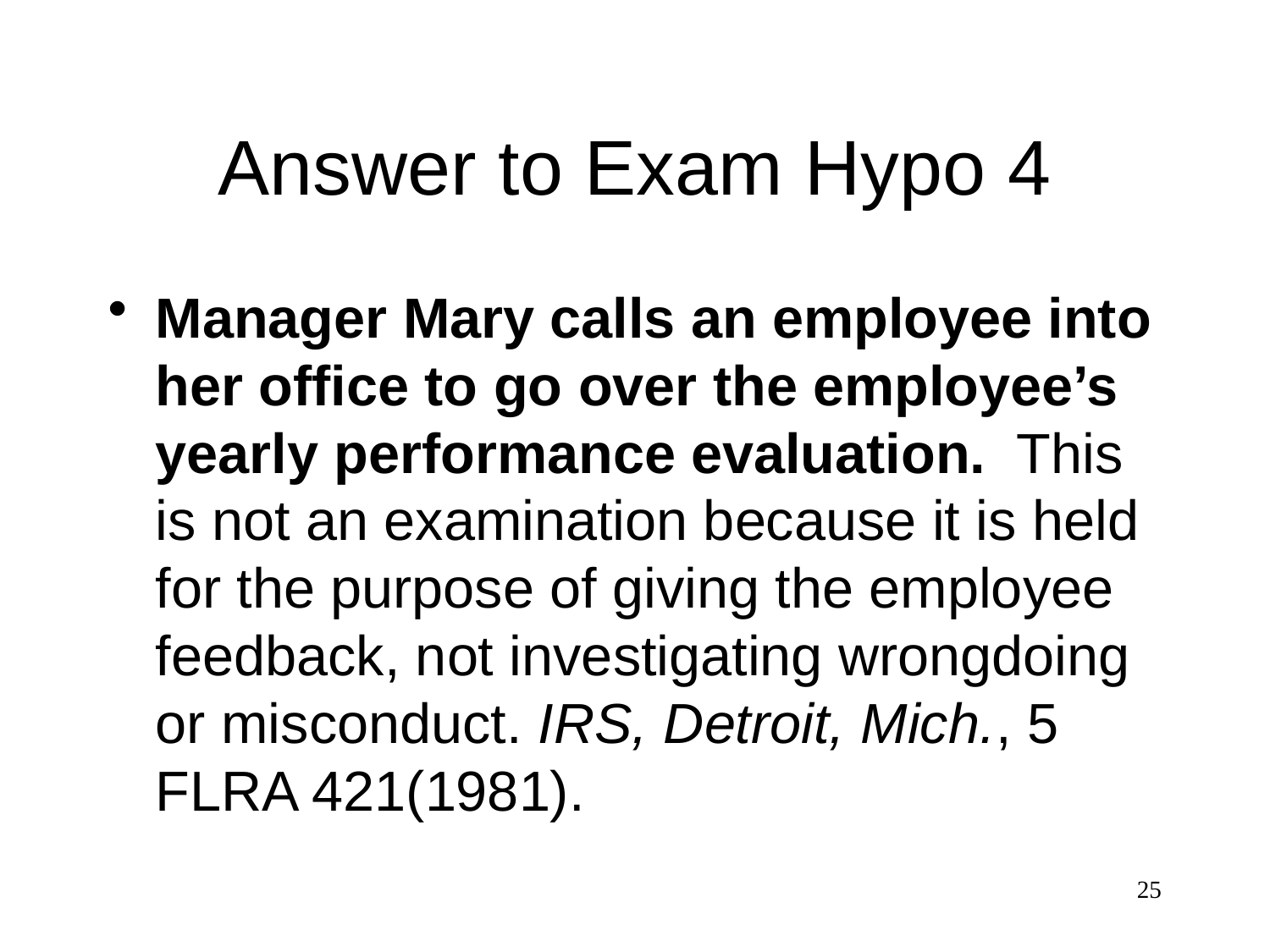

# Answer to Exam Hypo 4
Manager Mary calls an employee into her office to go over the employee’s yearly performance evaluation.  This is not an examination because it is held for the purpose of giving the employee feedback, not investigating wrongdoing or misconduct. IRS, Detroit, Mich., 5 FLRA 421(1981).

25